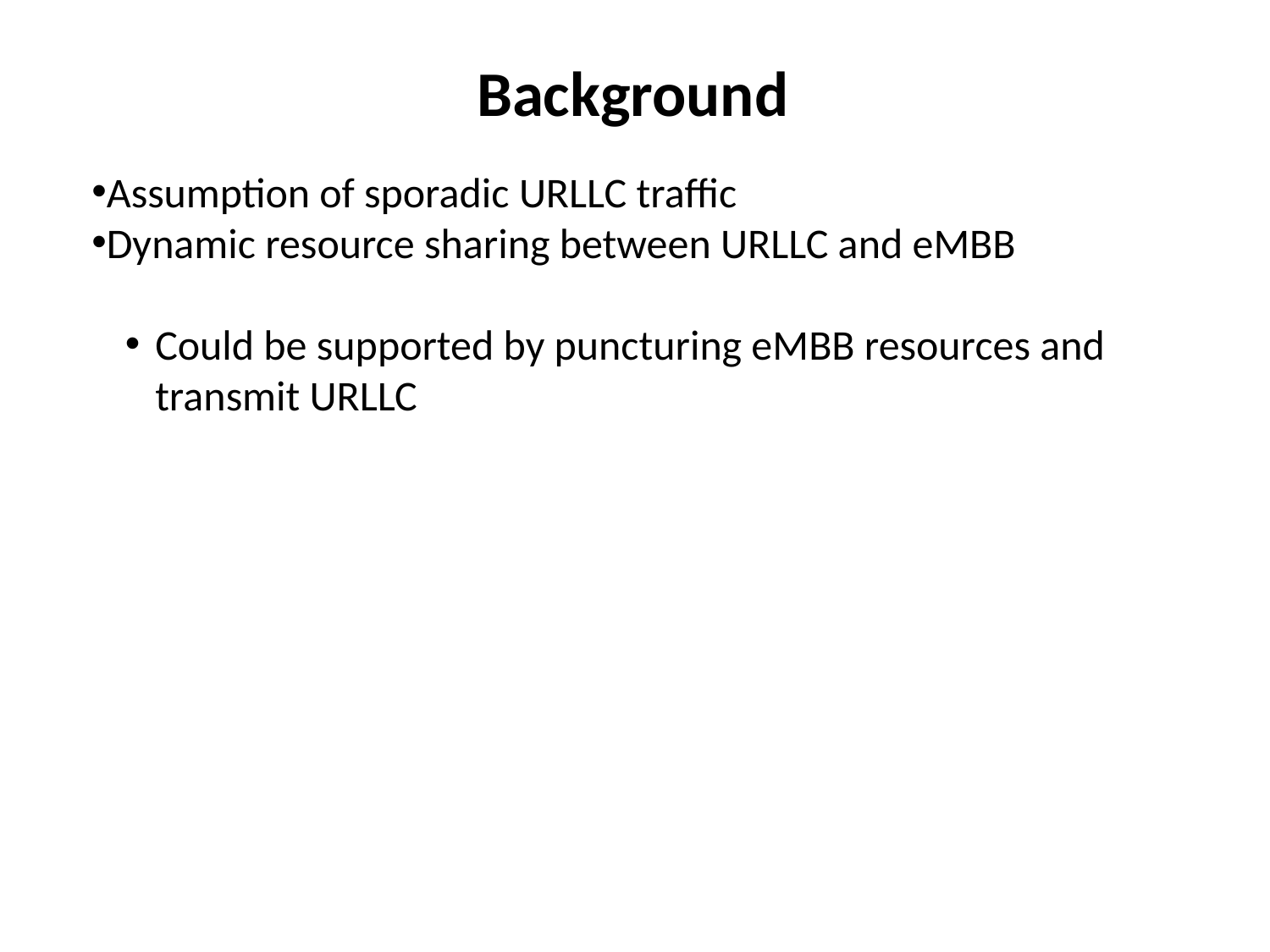

Background
Assumption of sporadic URLLC traffic
Dynamic resource sharing between URLLC and eMBB

Could be supported by puncturing eMBB resources and transmit URLLC